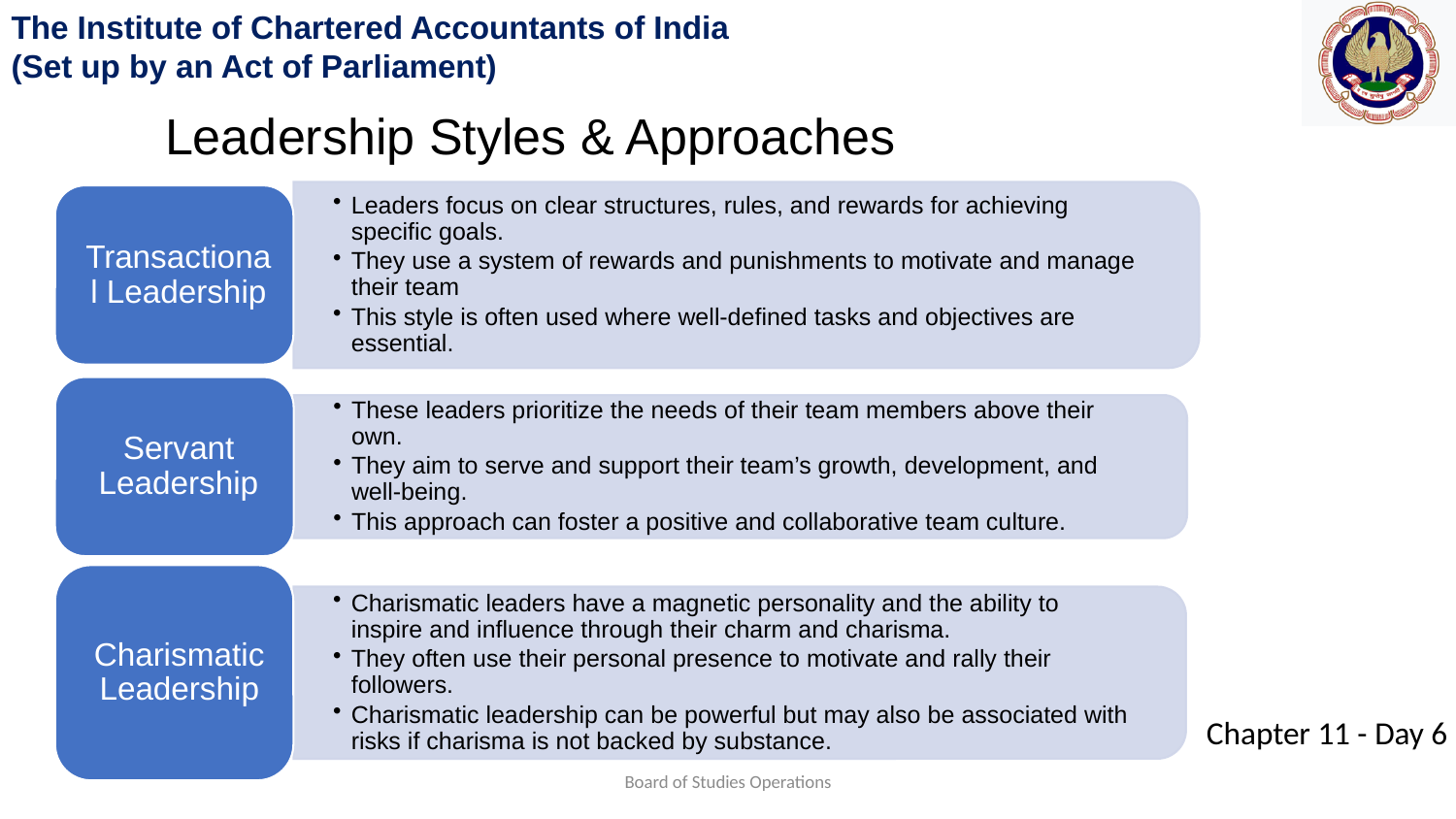

Leadership Styles & Approaches
Leaders focus on clear structures, rules, and rewards for achieving specific goals.
They use a system of rewards and punishments to motivate and manage their team
This style is often used where well-defined tasks and objectives are essential.
Transactional Leadership
These leaders prioritize the needs of their team members above their own.
They aim to serve and support their team’s growth, development, and well-being.
This approach can foster a positive and collaborative team culture.
Servant Leadership
Charismatic leaders have a magnetic personality and the ability to inspire and influence through their charm and charisma.
They often use their personal presence to motivate and rally their followers.
Charismatic leadership can be powerful but may also be associated with risks if charisma is not backed by substance.
Charismatic Leadership
Board of Studies Operations